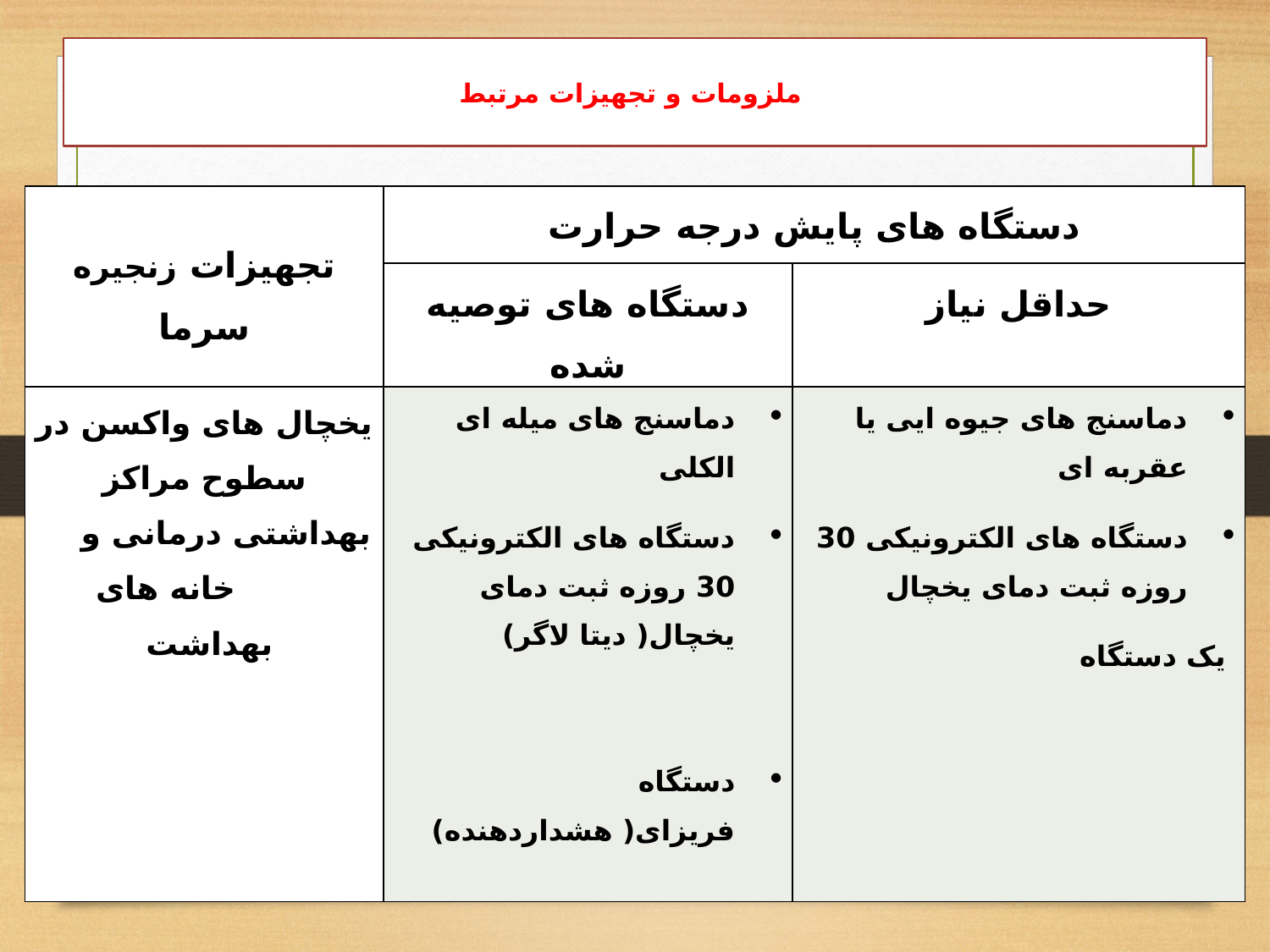

# ملزومات و تجهیزات مرتبط
| تجهیزات زنجیره سرما | دستگاه های پایش درجه حرارت |  |
| --- | --- | --- |
|  | دستگاه های توصیه شده | حداقل نیاز |
| یخچال های واکسن در سطوح مراکز بهداشتی درمانی و خانه های بهداشت | دماسنج های میله ای الکلی دستگاه های الکترونیکی 30 روزه ثبت دمای یخچال( دیتا لاگر) دستگاه فریزای( هشداردهنده) | دماسنج های جیوه ایی یا عقربه ای دستگاه های الکترونیکی 30 روزه ثبت دمای یخچال  یک دستگاه |